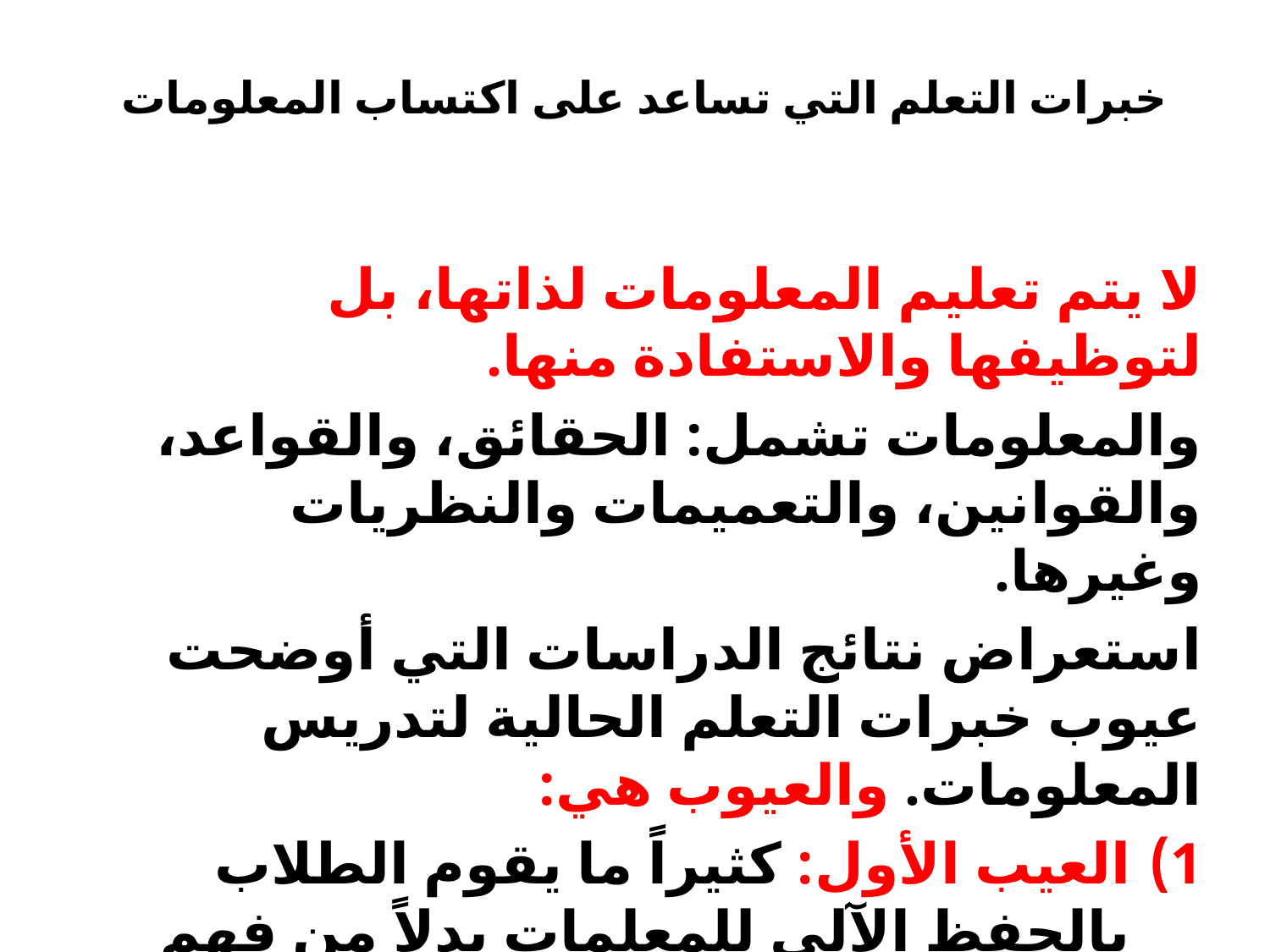

# خبرات التعلم التي تساعد على اكتساب المعلومات
لا يتم تعليم المعلومات لذاتها، بل لتوظيفها والاستفادة منها.
والمعلومات تشمل: الحقائق، والقواعد، والقوانين، والتعميمات والنظريات وغيرها.
استعراض نتائج الدراسات التي أوضحت عيوب خبرات التعلم الحالية لتدريس المعلومات. والعيوب هي:
العيب الأول: كثيراً ما يقوم الطلاب بالحفظ الآلي للمعلمات بدلاً من فهم معناها، أو قدرة على تطبيقها.